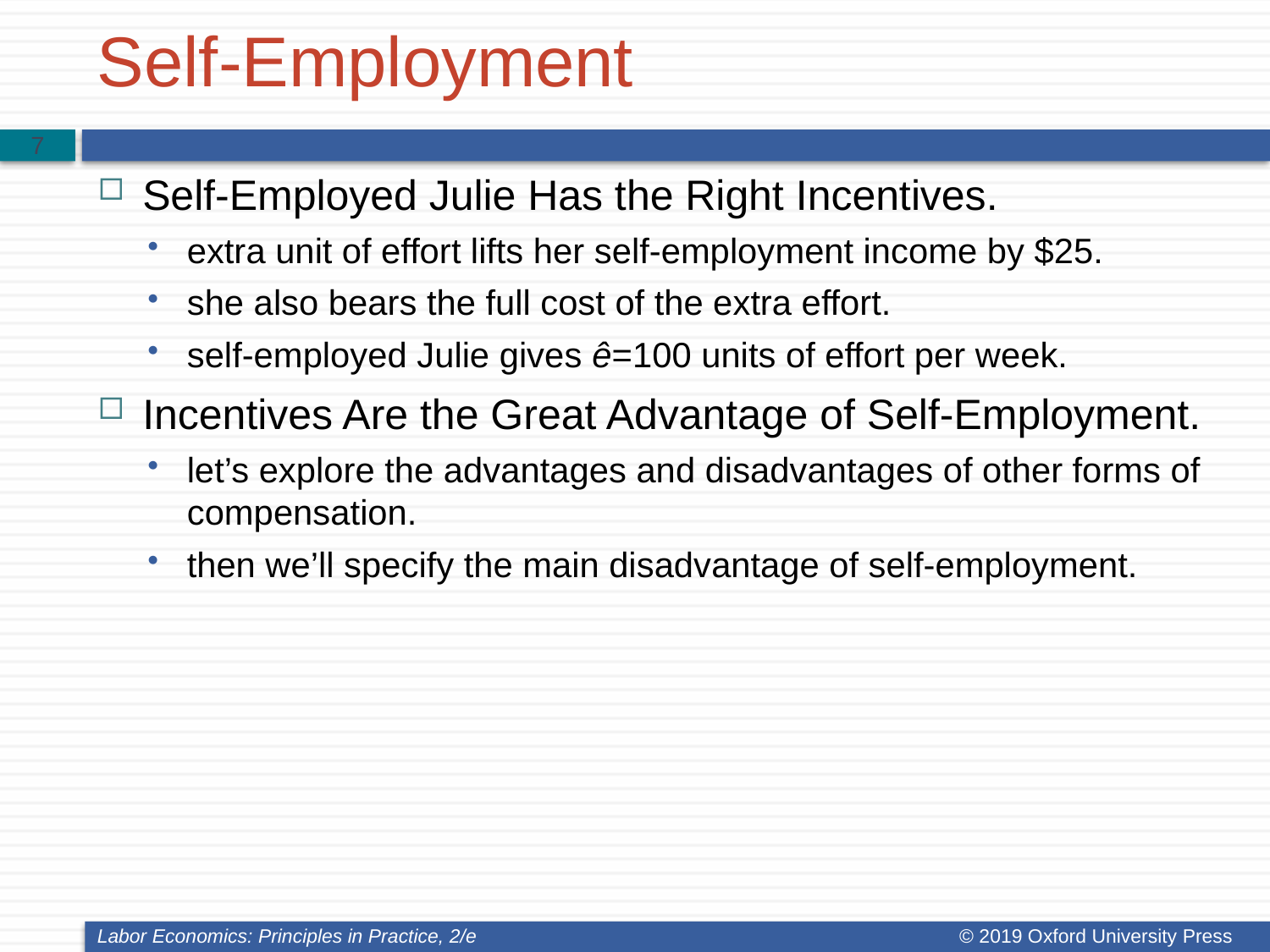

# Self-Employment
7
Self-Employed Julie Has the Right Incentives.
extra unit of effort lifts her self-employment income by $25.
she also bears the full cost of the extra effort.
self-employed Julie gives ê=100 units of effort per week.
Incentives Are the Great Advantage of Self-Employment.
let’s explore the advantages and disadvantages of other forms of compensation.
then we’ll specify the main disadvantage of self-employment.
Labor Economics: Principles in Practice, 2/e
© 2019 Oxford University Press